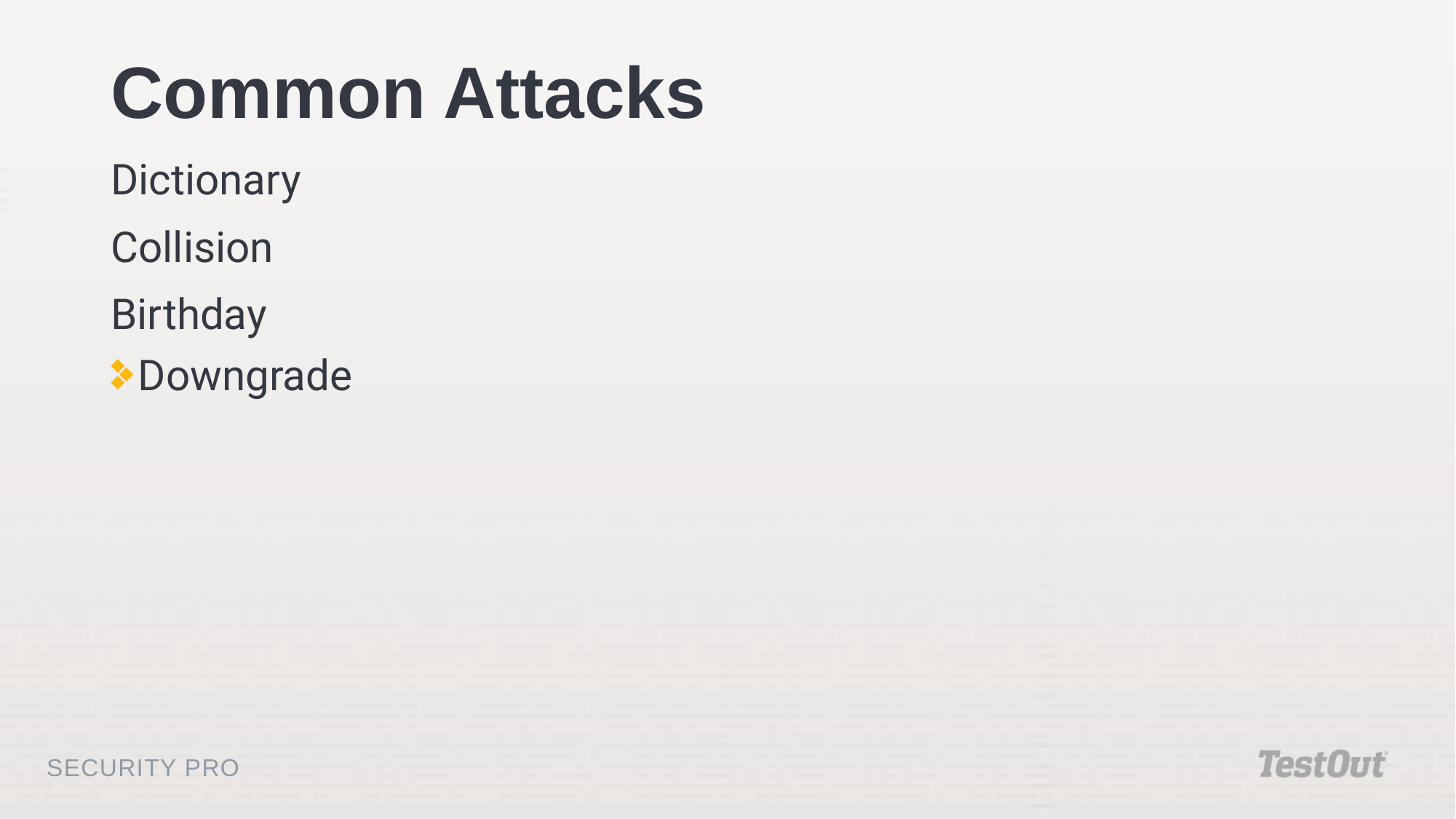

# Common Attacks
Dictionary
Collision
Birthday
Downgrade
Security Pro